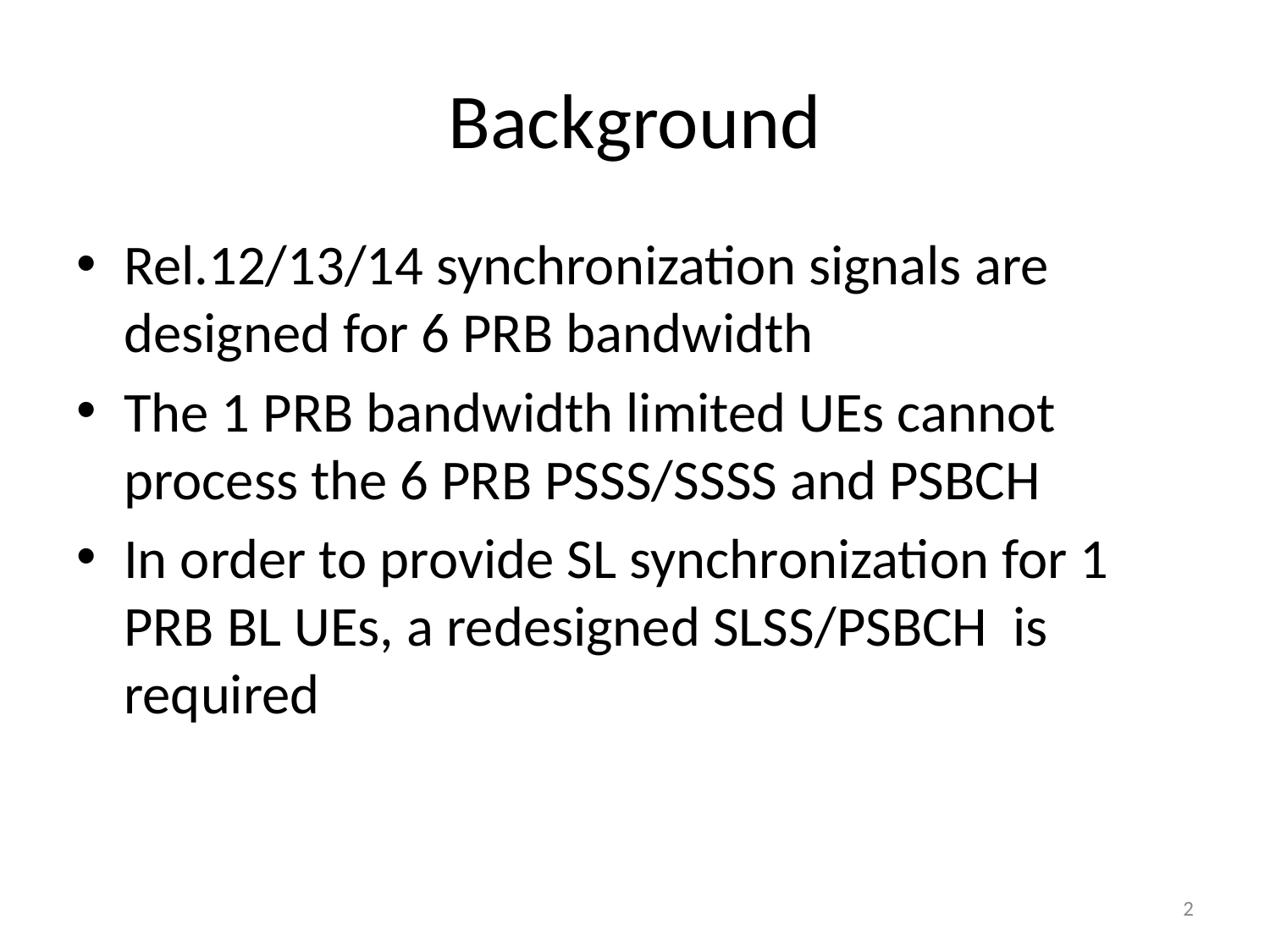

# Background
Rel.12/13/14 synchronization signals are designed for 6 PRB bandwidth
The 1 PRB bandwidth limited UEs cannot process the 6 PRB PSSS/SSSS and PSBCH
In order to provide SL synchronization for 1 PRB BL UEs, a redesigned SLSS/PSBCH  is required
2